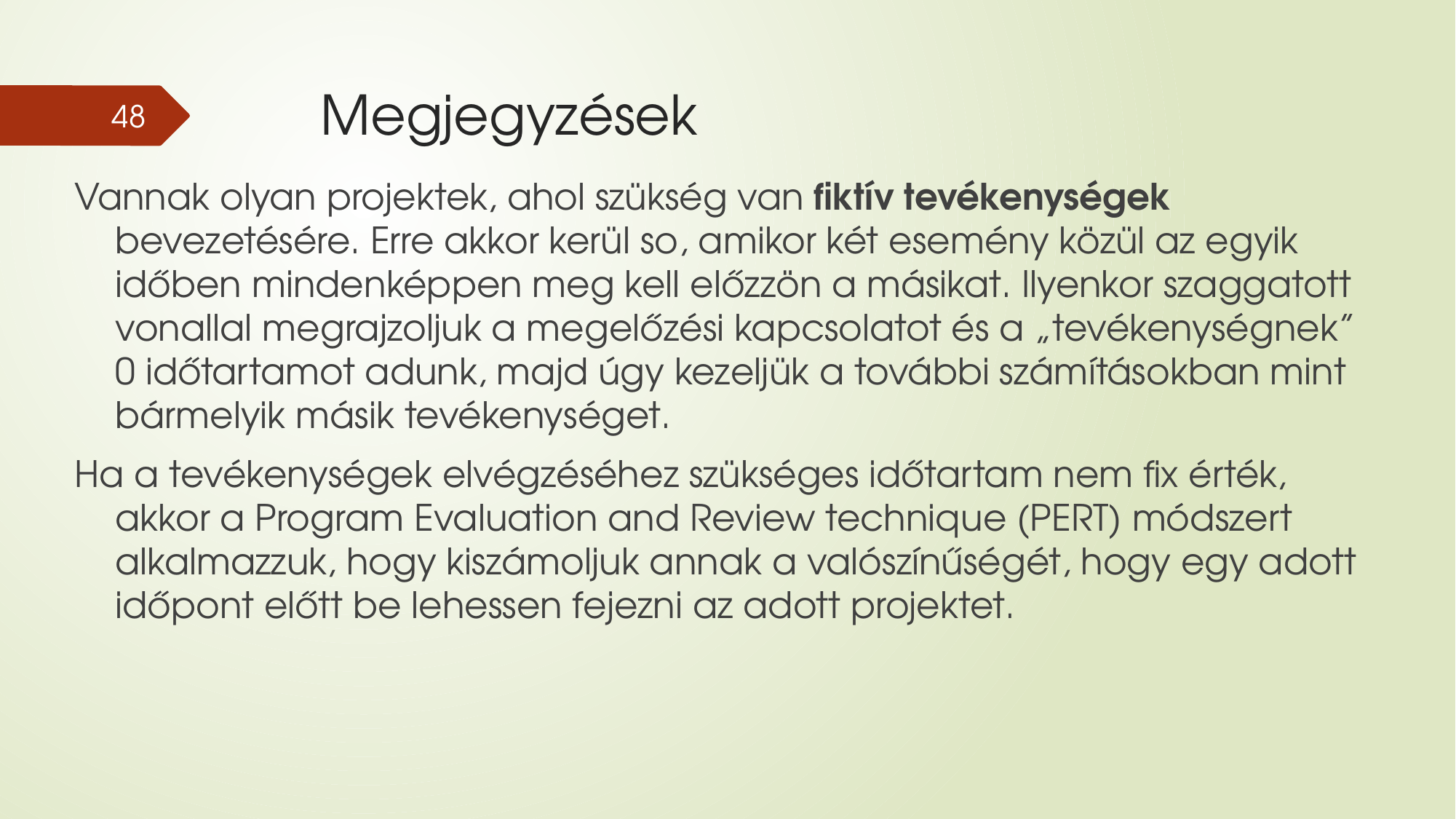

# Megjegyzések
48
Vannak olyan projektek, ahol szükség van fiktív tevékenységek bevezetésére. Erre akkor kerül so, amikor két esemény közül az egyik időben mindenképpen meg kell előzzön a másikat. Ilyenkor szaggatott vonallal megrajzoljuk a megelőzési kapcsolatot és a „tevékenységnek” 0 időtartamot adunk, majd úgy kezeljük a további számításokban mint bármelyik másik tevékenységet.
Ha a tevékenységek elvégzéséhez szükséges időtartam nem fix érték, akkor a Program Evaluation and Review technique (PERT) módszert alkalmazzuk, hogy kiszámoljuk annak a valószínűségét, hogy egy adott időpont előtt be lehessen fejezni az adott projektet.